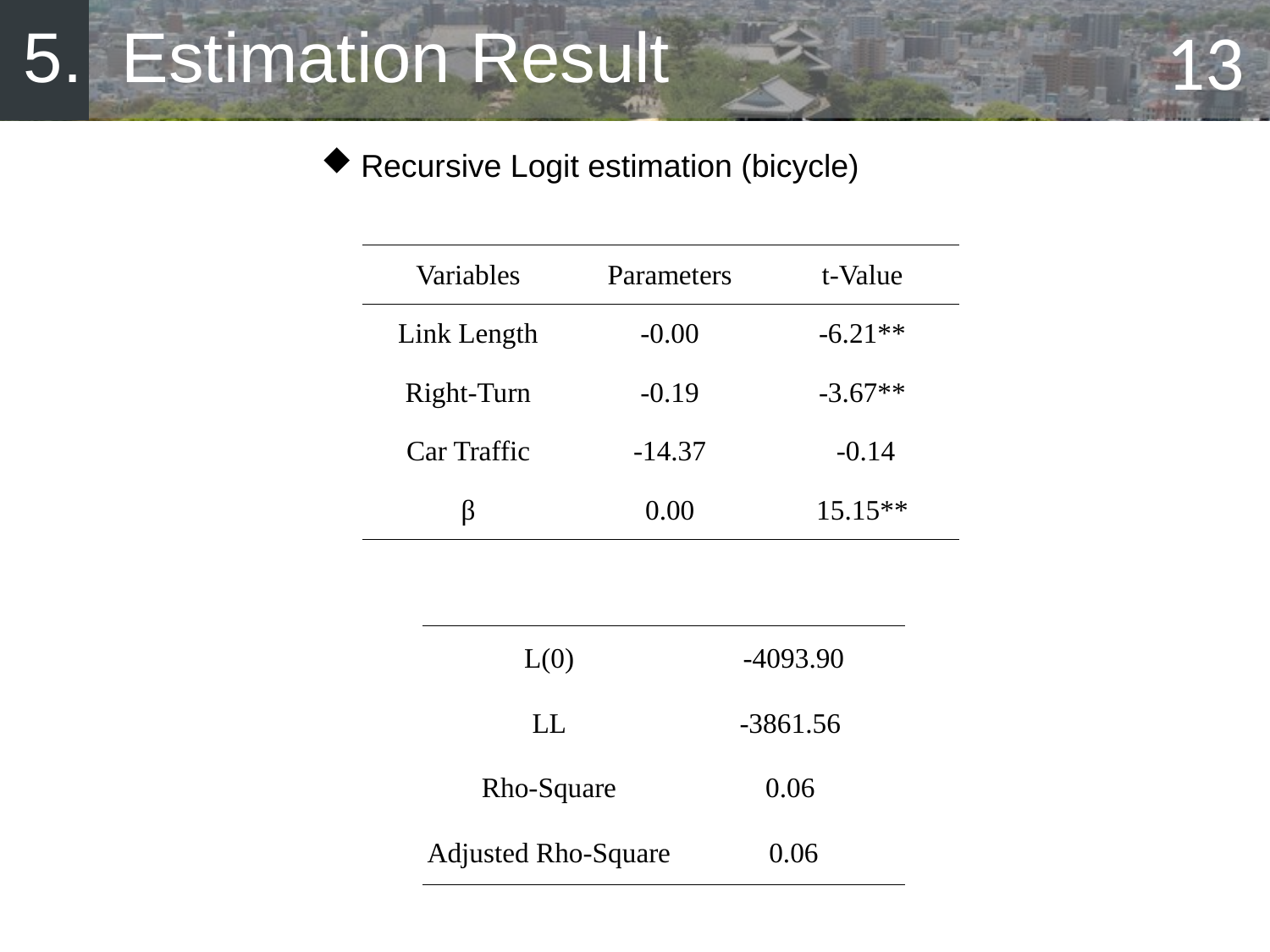

# 5.  Estimation Result
13
Recursive Logit estimation (bicycle)
| Variables | Parameters | t-Value |
| --- | --- | --- |
| Link Length | -0.00 | -6.21\*\* |
| Right-Turn | -0.19 | -3.67\*\* |
| Car Traffic | -14.37 | -0.14 |
| β | 0.00 | 15.15\*\* |
| L(0) | -4093.90 |
| --- | --- |
| LL | -3861.56 |
| Rho-Square | 0.06 |
| Adjusted Rho-Square | 0.06 |